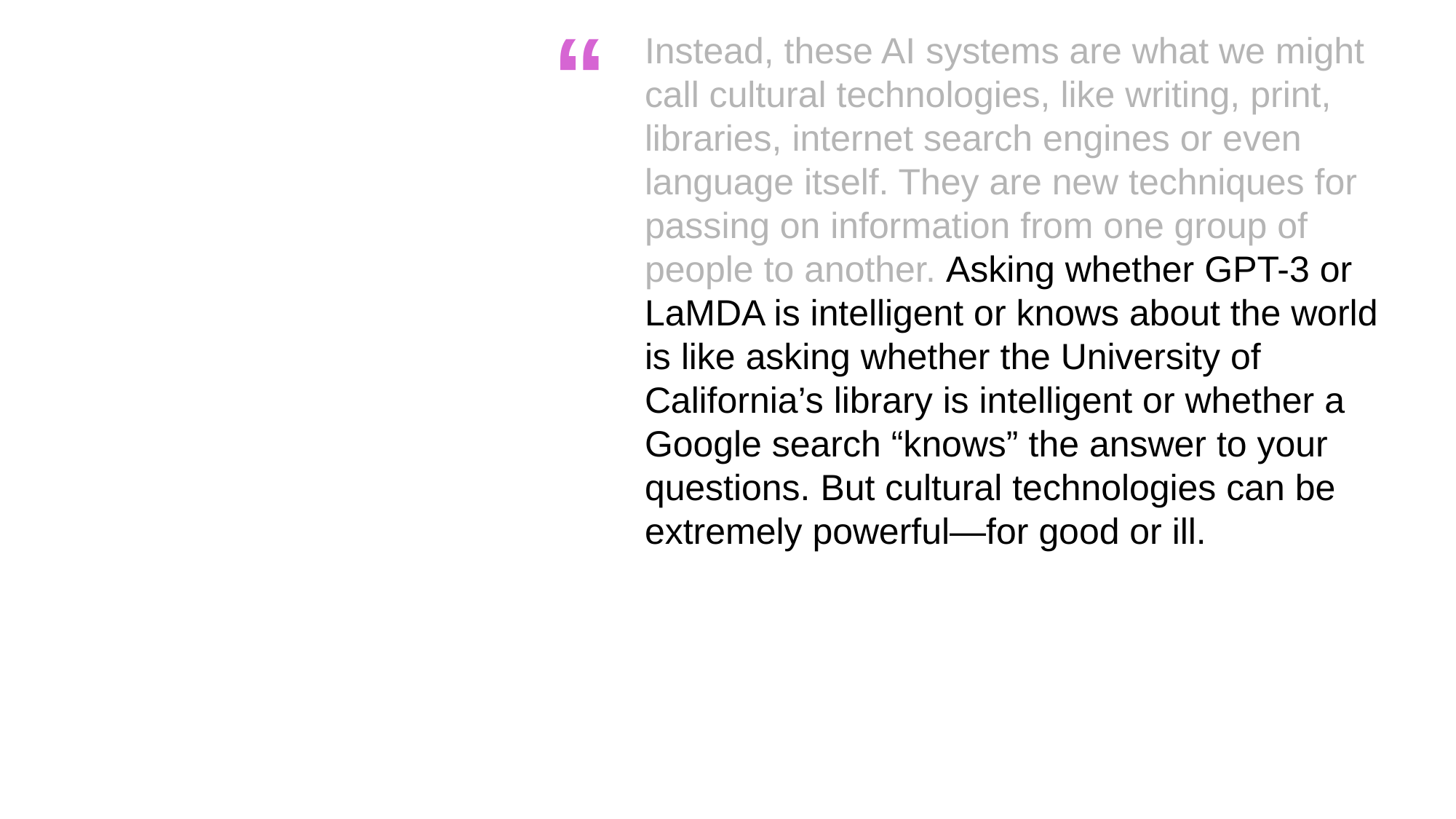

“
Instead, these AI systems are what we might call cultural technologies, like writing, print, libraries, internet search engines or even language itself. They are new techniques for passing on information from one group of people to another. Asking whether GPT-3 or LaMDA is intelligent or knows about the world is like asking whether the University of California’s library is intelligent or whether a Google search “knows” the answer to your questions. But cultural technologies can be extremely powerful—for good or ill.